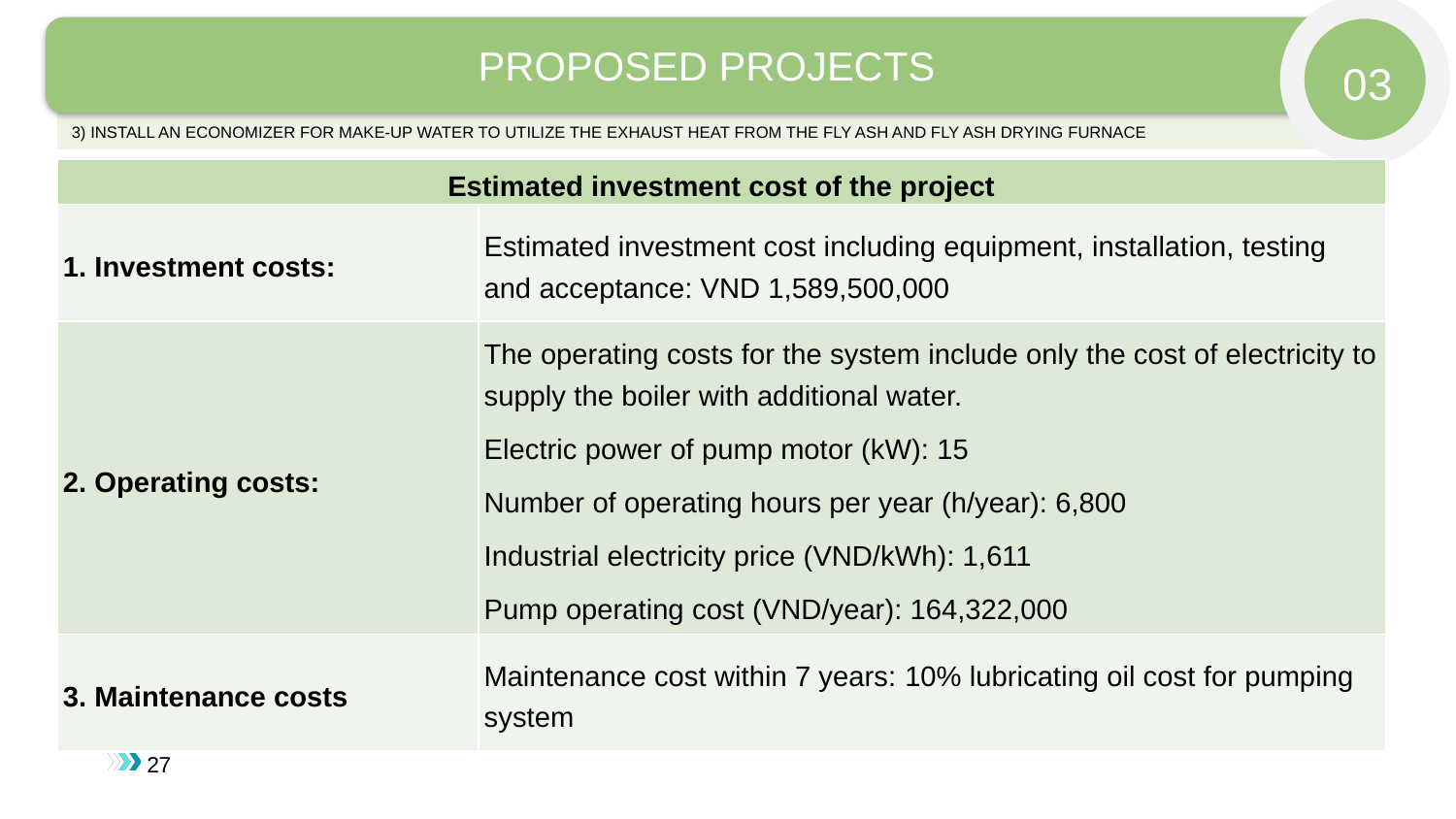

PROPOSED PROJECTS
03
3) INSTALL AN ECONOMIZER FOR MAKE-UP WATER TO UTILIZE THE EXHAUST HEAT FROM THE FLY ASH AND FLY ASH DRYING FURNACE
| Estimated investment cost of the project |  |
| --- | --- |
| 1. Investment costs: | Estimated investment cost including equipment, installation, testing and acceptance: VND 1,589,500,000 |
| 2. Operating costs: | The operating costs for the system include only the cost of electricity to supply the boiler with additional water. Electric power of pump motor (kW): 15 Number of operating hours per year (h/year): 6,800 Industrial electricity price (VND/kWh): 1,611 Pump operating cost (VND/year): 164,322,000 |
| 3. Maintenance costs | Maintenance cost within 7 years: 10% lubricating oil cost for pumping system |
27